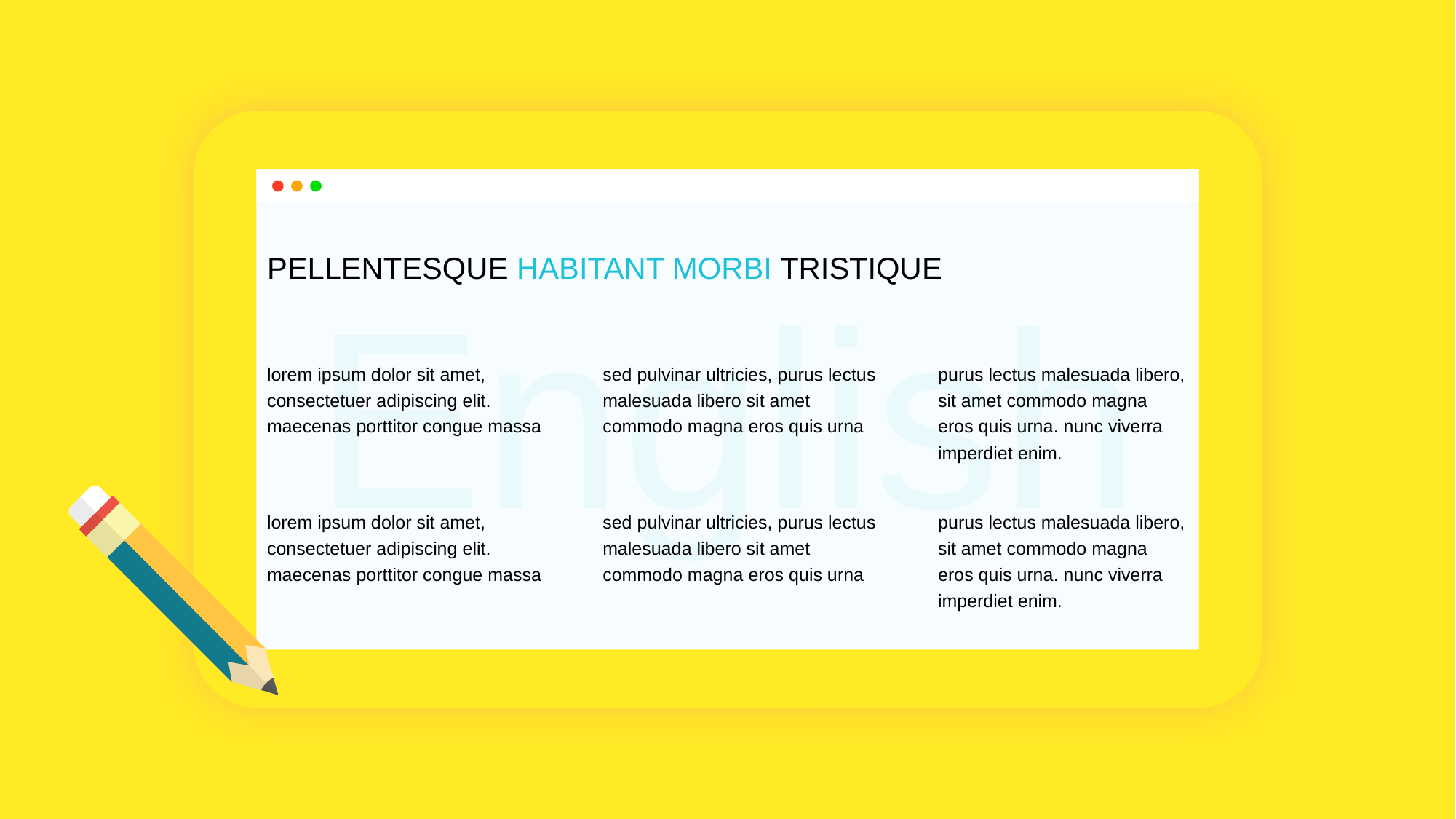

PELLENTESQUE HABITANT MORBI TRISTIQUE
English
lorem ipsum dolor sit amet, consectetuer adipiscing elit. maecenas porttitor congue massa
sed pulvinar ultricies, purus lectus malesuada libero sit amet commodo magna eros quis urna
purus lectus malesuada libero, sit amet commodo magna eros quis urna. nunc viverra imperdiet enim.

lorem ipsum dolor sit amet, consectetuer adipiscing elit. maecenas porttitor congue massa
sed pulvinar ultricies, purus lectus malesuada libero sit amet commodo magna eros quis urna
purus lectus malesuada libero, sit amet commodo magna eros quis urna. nunc viverra imperdiet enim.